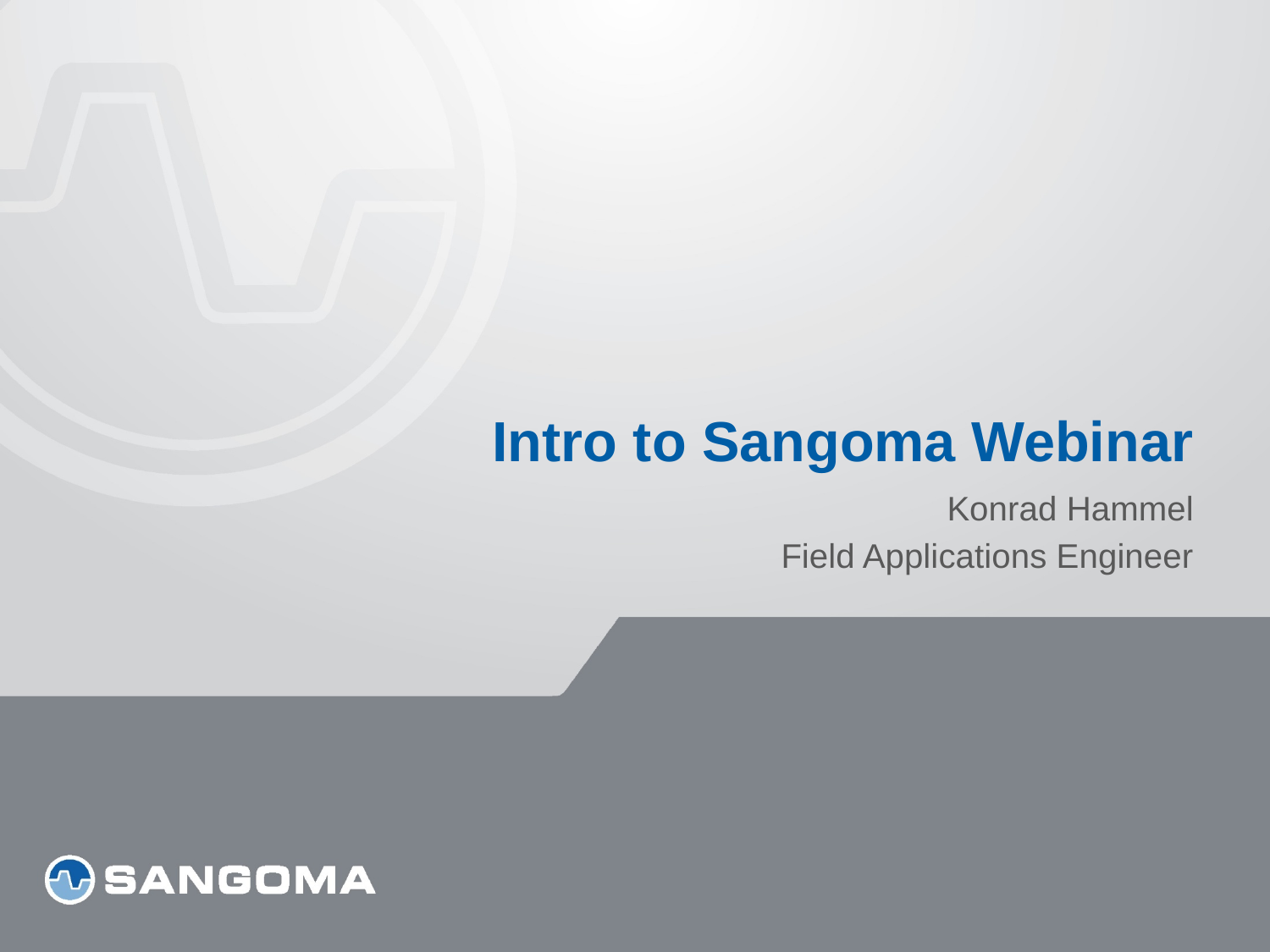

# Intro to Sangoma Webinar
Konrad Hammel
Field Applications Engineer